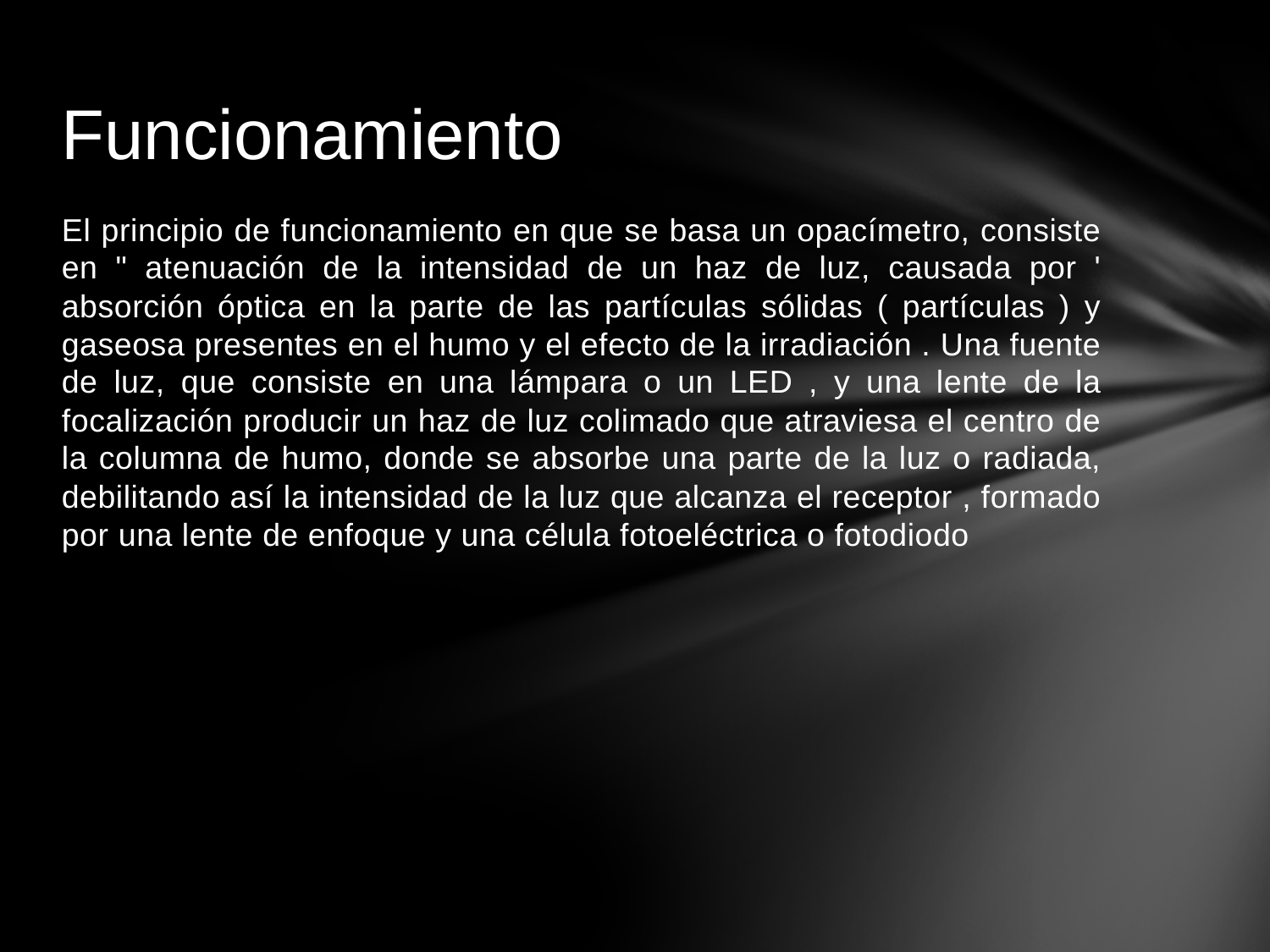

# Funcionamiento
El principio de funcionamiento en que se basa un opacímetro, consiste en " atenuación de la intensidad de un haz de luz, causada por ' absorción óptica en la parte de las partículas sólidas ( partículas ) y gaseosa presentes en el humo y el efecto de la irradiación . Una fuente de luz, que consiste en una lámpara o un LED , y una lente de la focalización producir un haz de luz colimado que atraviesa el centro de la columna de humo, donde se absorbe una parte de la luz o radiada, debilitando así la intensidad de la luz que alcanza el receptor , formado por una lente de enfoque y una célula fotoeléctrica o fotodiodo